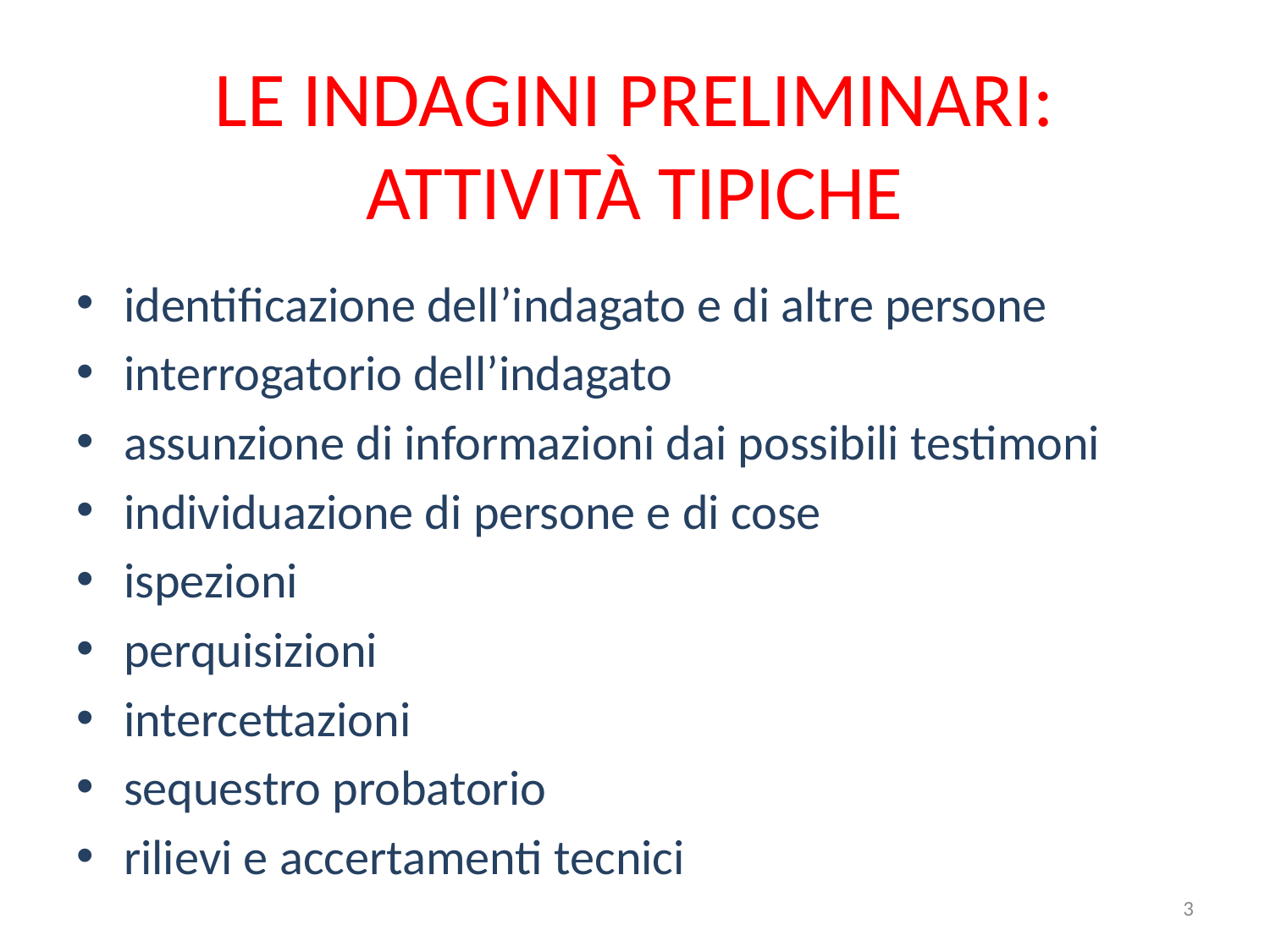

# LE INDAGINI PRELIMINARI: ATTIVITÀ TIPICHE
identificazione dell’indagato e di altre persone
interrogatorio dell’indagato
assunzione di informazioni dai possibili testimoni
individuazione di persone e di cose
ispezioni
perquisizioni
intercettazioni
sequestro probatorio
rilievi e accertamenti tecnici

3